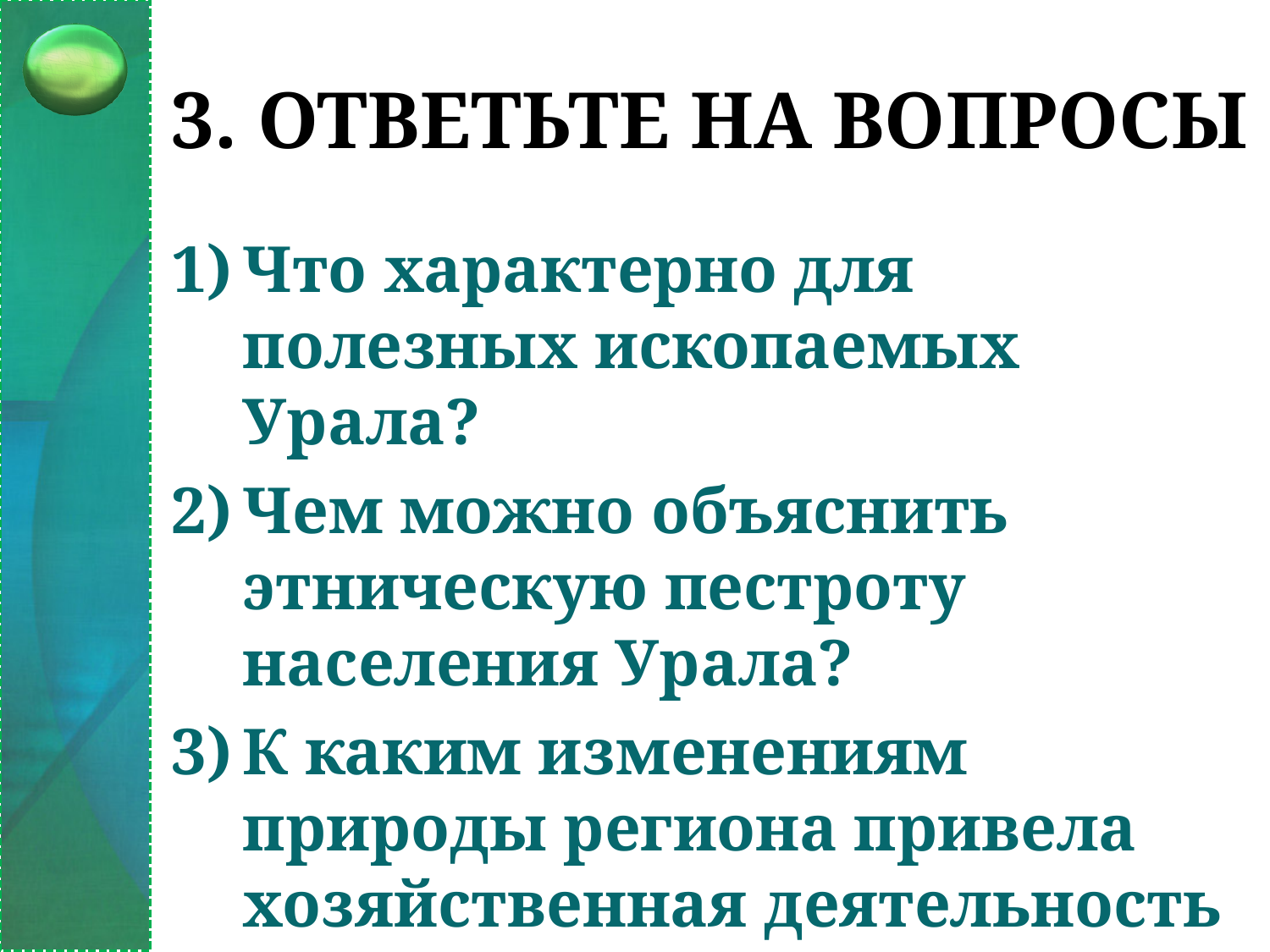

# 3. Ответьте на вопросы
Что характерно для полезных ископаемых Урала?
Чем можно объяснить этническую пестроту населения Урала?
К каким изменениям природы региона привела хозяйственная деятельность людей?